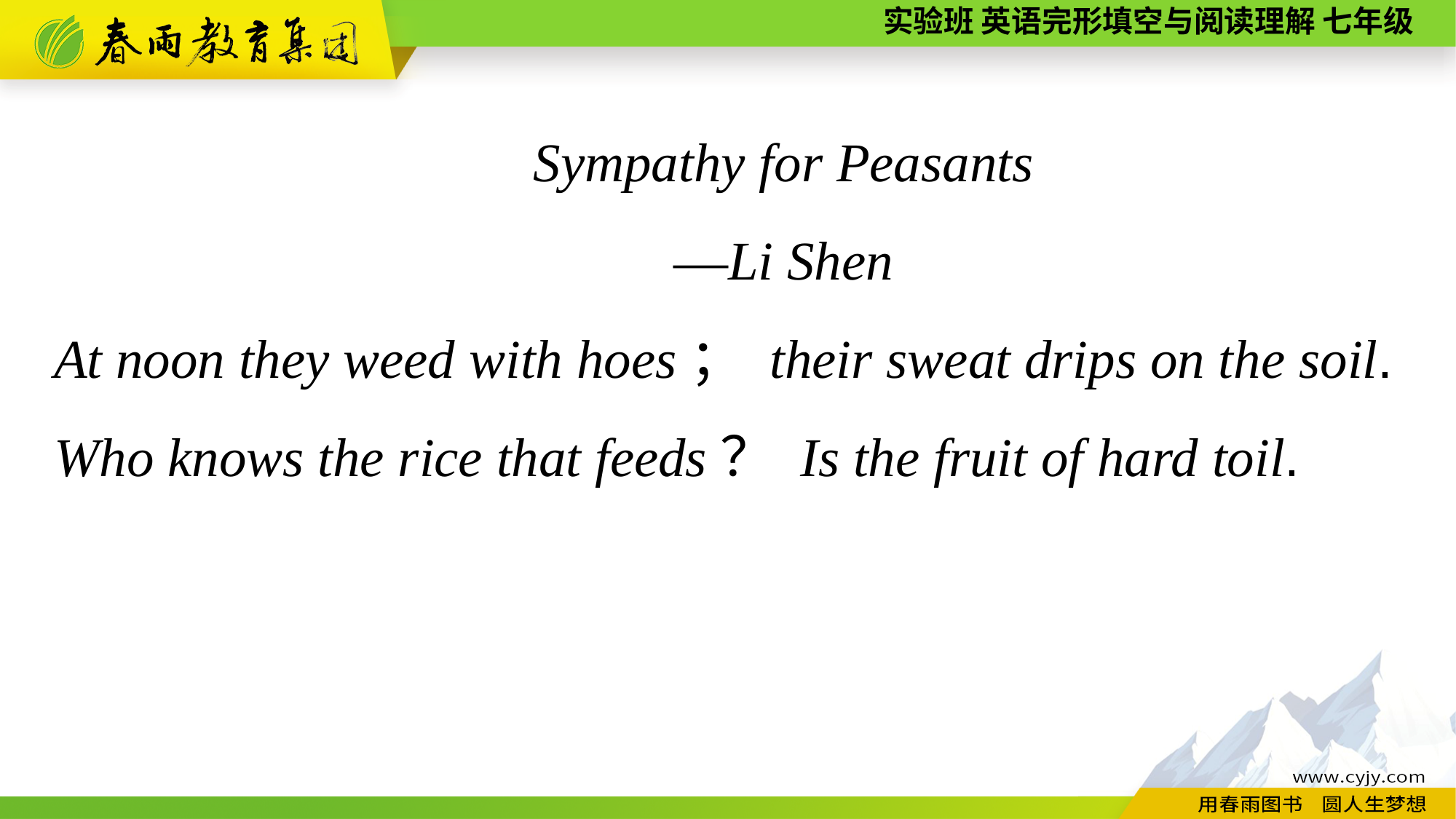

Sympathy for Peasants
—Li Shen
At noon they weed with hoes； their sweat drips on the soil.
Who knows the rice that feeds？ Is the fruit of hard toil.